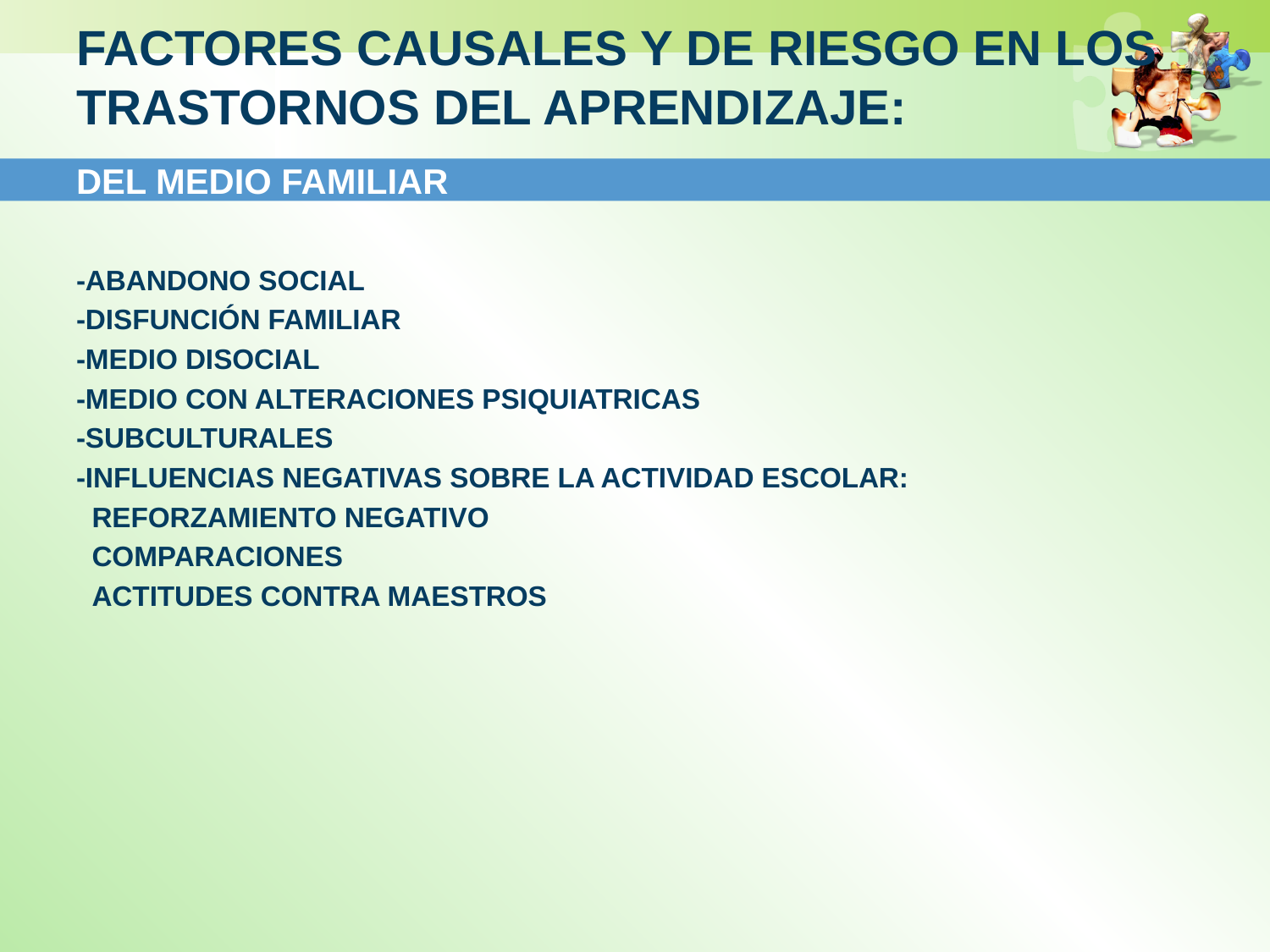

# FACTORES CAUSALES Y DE RIESGO EN LOS TRASTORNOS DEL APRENDIZAJE:
DEL MEDIO FAMILIAR
-ABANDONO SOCIAL
-DISFUNCIÓN FAMILIAR
-MEDIO DISOCIAL
-MEDIO CON ALTERACIONES PSIQUIATRICAS
-SUBCULTURALES
-INFLUENCIAS NEGATIVAS SOBRE LA ACTIVIDAD ESCOLAR:
  REFORZAMIENTO NEGATIVO
  COMPARACIONES
  ACTITUDES CONTRA MAESTROS